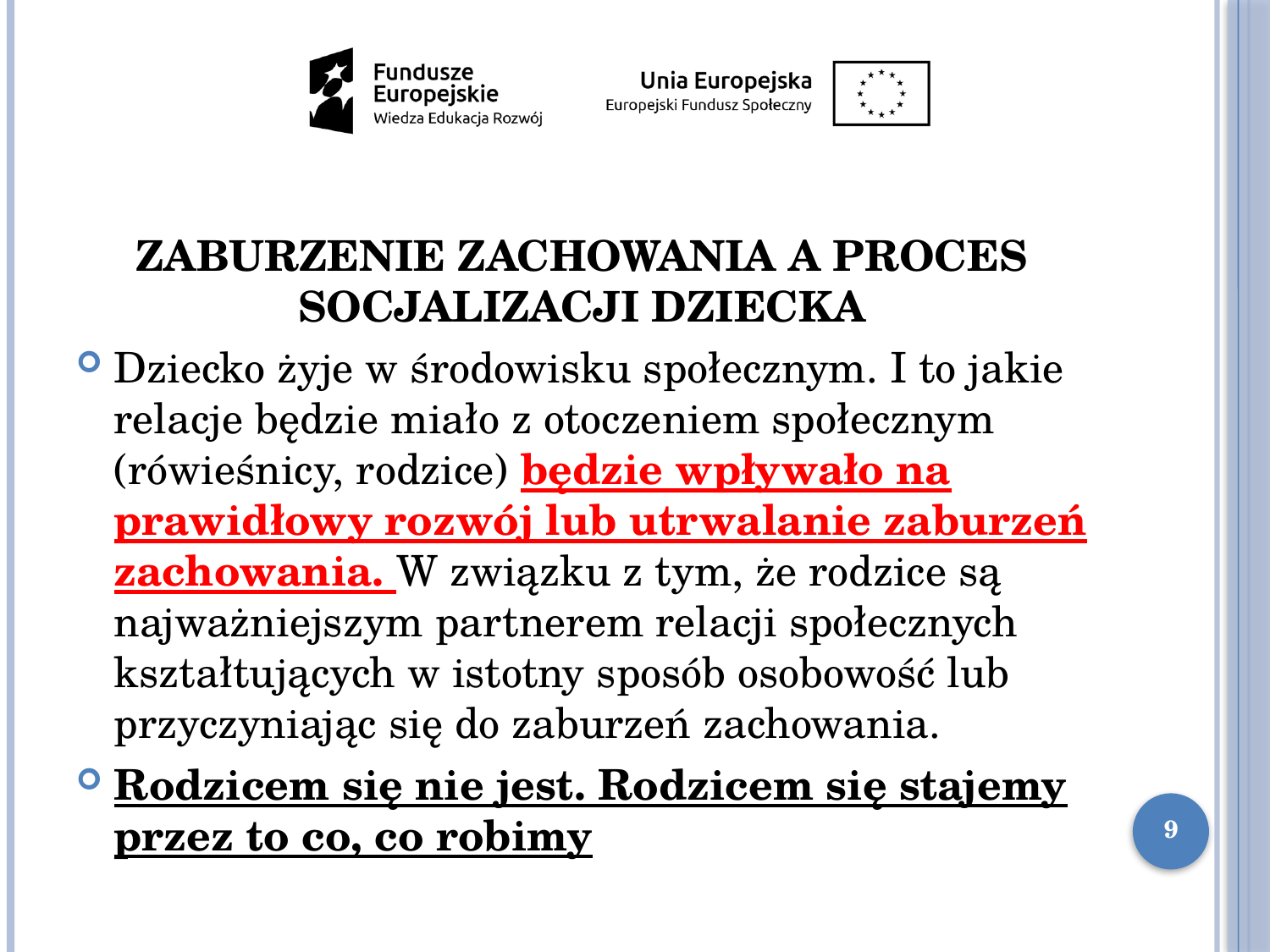

ZABURZENIE ZACHOWANIA A PROCES SOCJALIZACJI DZIECKA
Dziecko żyje w środowisku społecznym. I to jakie relacje będzie miało z otoczeniem społecznym (rówieśnicy, rodzice) będzie wpływało na prawidłowy rozwój lub utrwalanie zaburzeń zachowania. W związku z tym, że rodzice są najważniejszym partnerem relacji społecznych kształtujących w istotny sposób osobowość lub przyczyniając się do zaburzeń zachowania.
Rodzicem się nie jest. Rodzicem się stajemy przez to co, co robimy
9